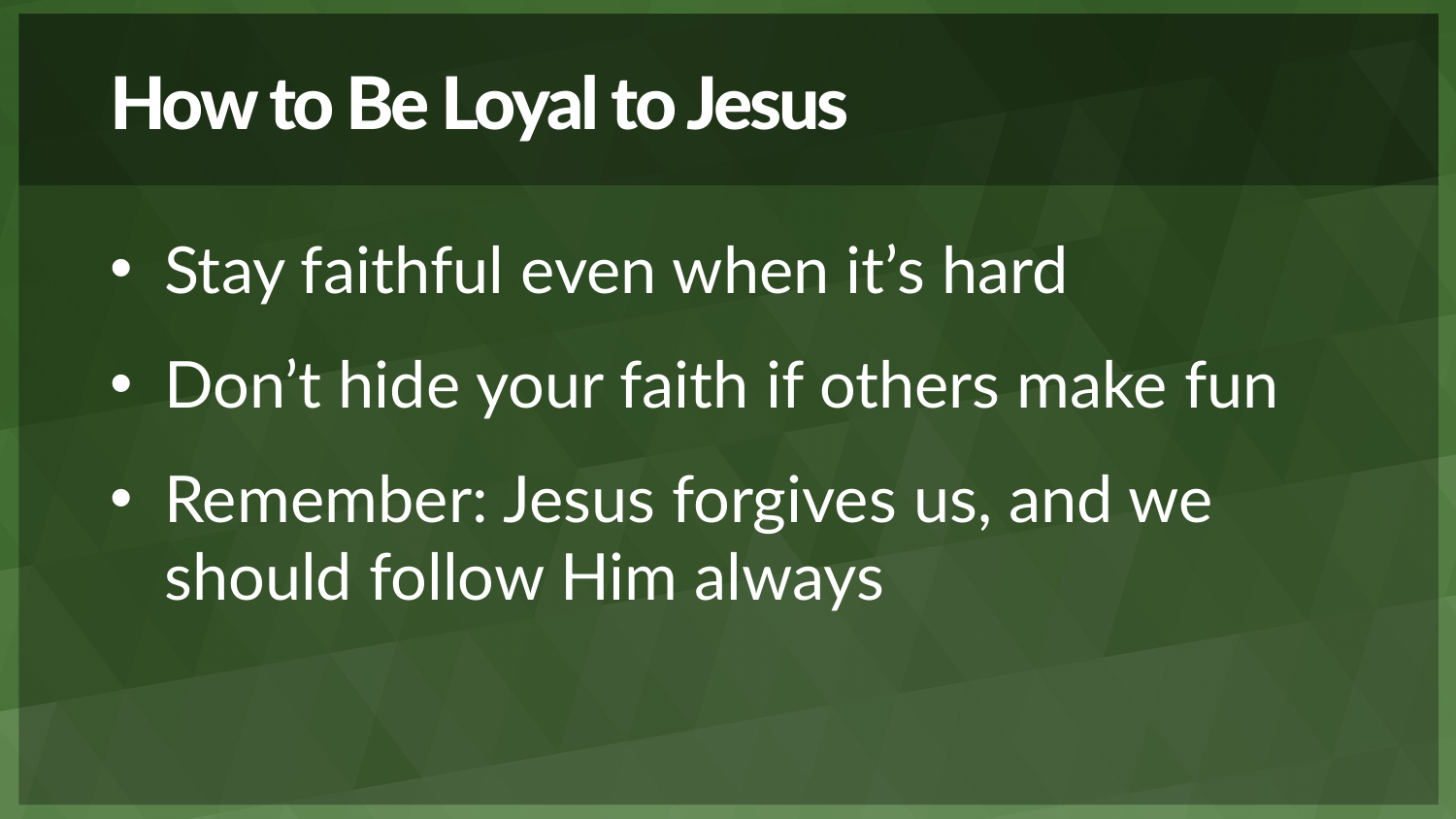

# How to Be Loyal to Jesus
Stay faithful even when it’s hard
Don’t hide your faith if others make fun
Remember: Jesus forgives us, and we should follow Him always